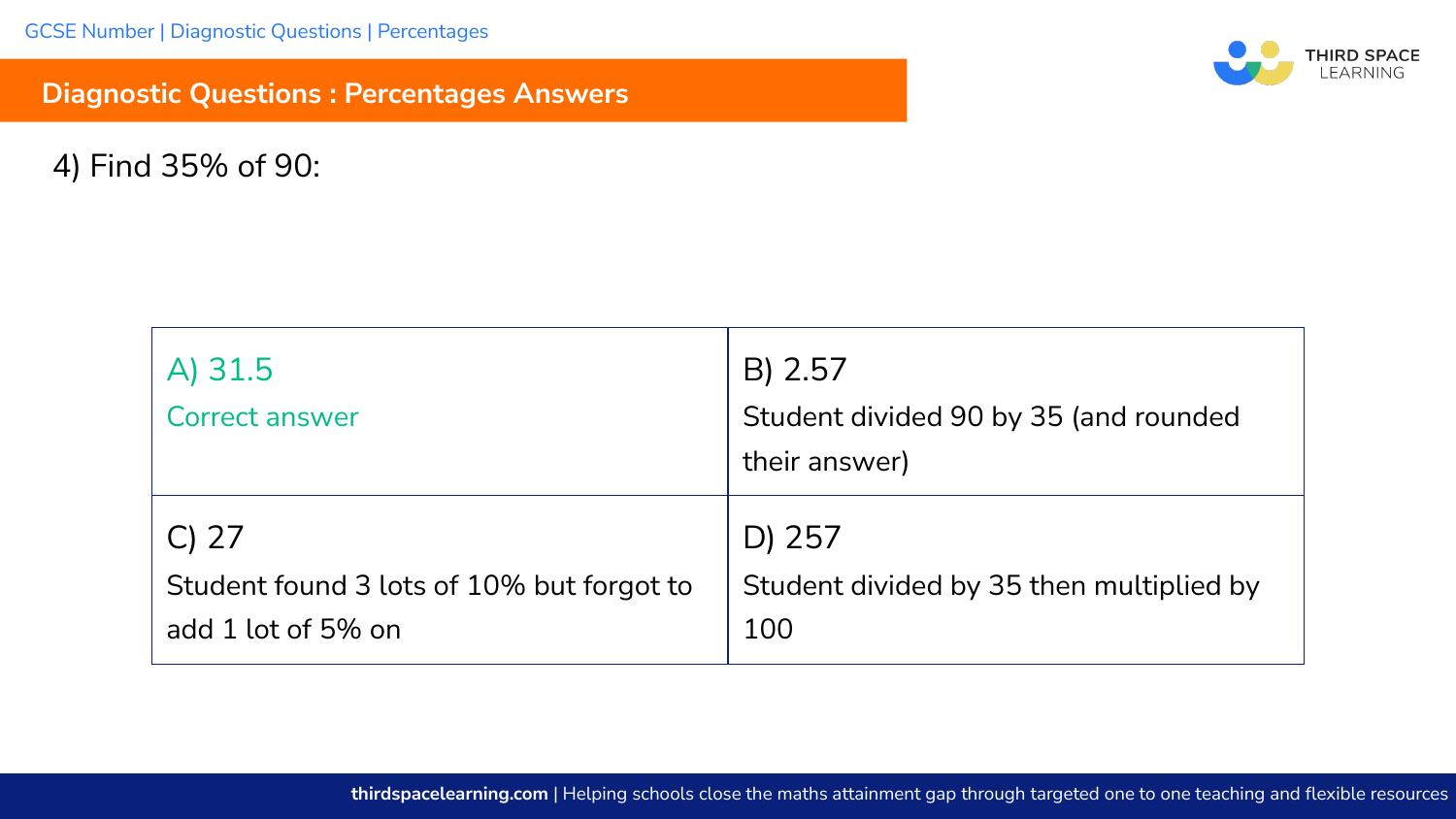

Diagnostic Questions : Percentages Answers
| 4) Find 35% of 90: |
| --- |
| A) 31.5 Correct answer | B) 2.57 Student divided 90 by 35 (and rounded their answer) |
| --- | --- |
| C) 27 Student found 3 lots of 10% but forgot to add 1 lot of 5% on | D) 257 Student divided by 35 then multiplied by 100 |